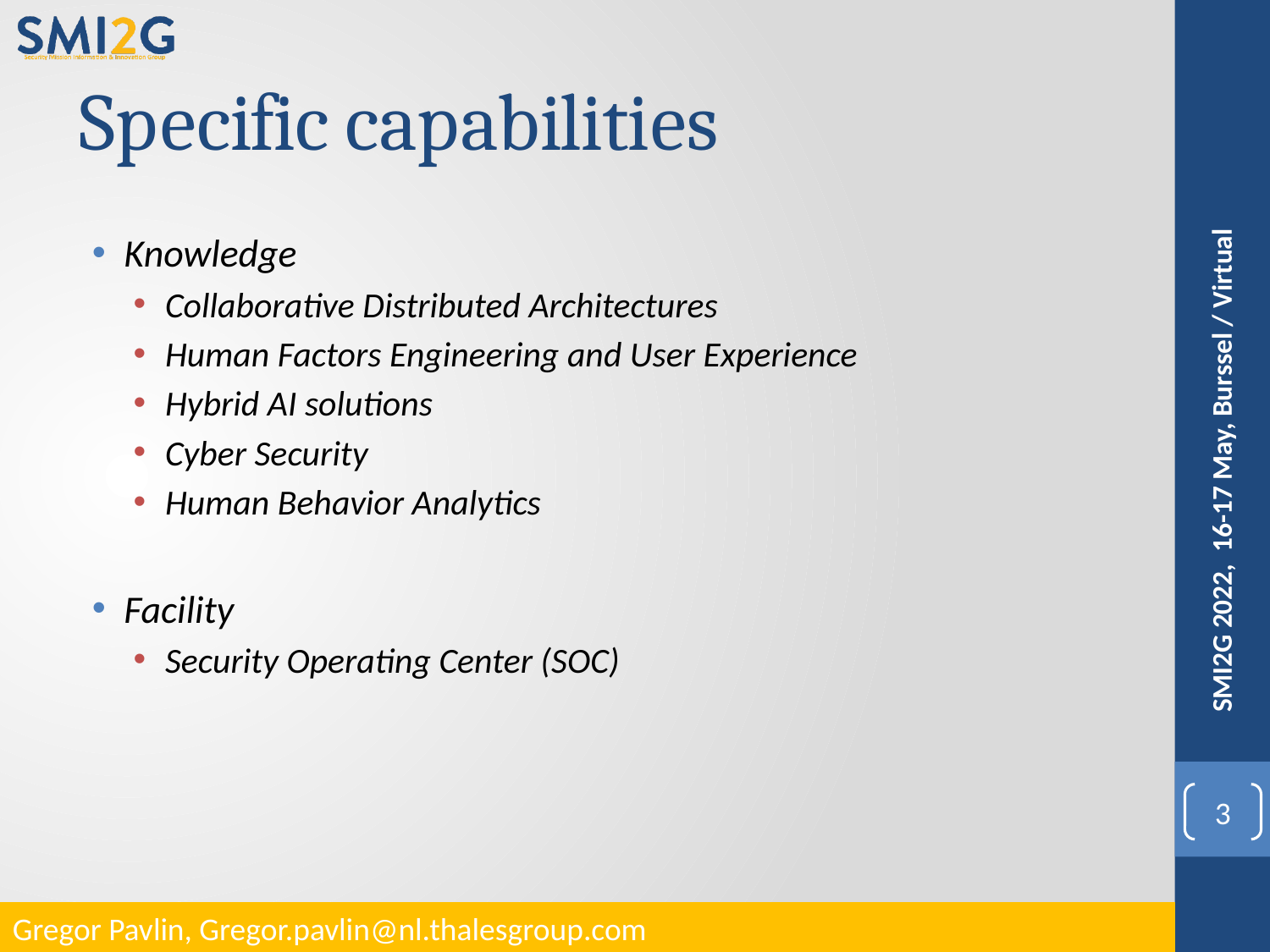

# Specific capabilities
Knowledge
Collaborative Distributed Architectures
Human Factors Engineering and User Experience
Hybrid AI solutions
Cyber Security
Human Behavior Analytics

Facility
Security Operating Center (SOC)

SMI2G 2022,  16-17 May, Burssel / Virtual
3
Gregor Pavlin, Gregor.pavlin@nl.thalesgroup.com